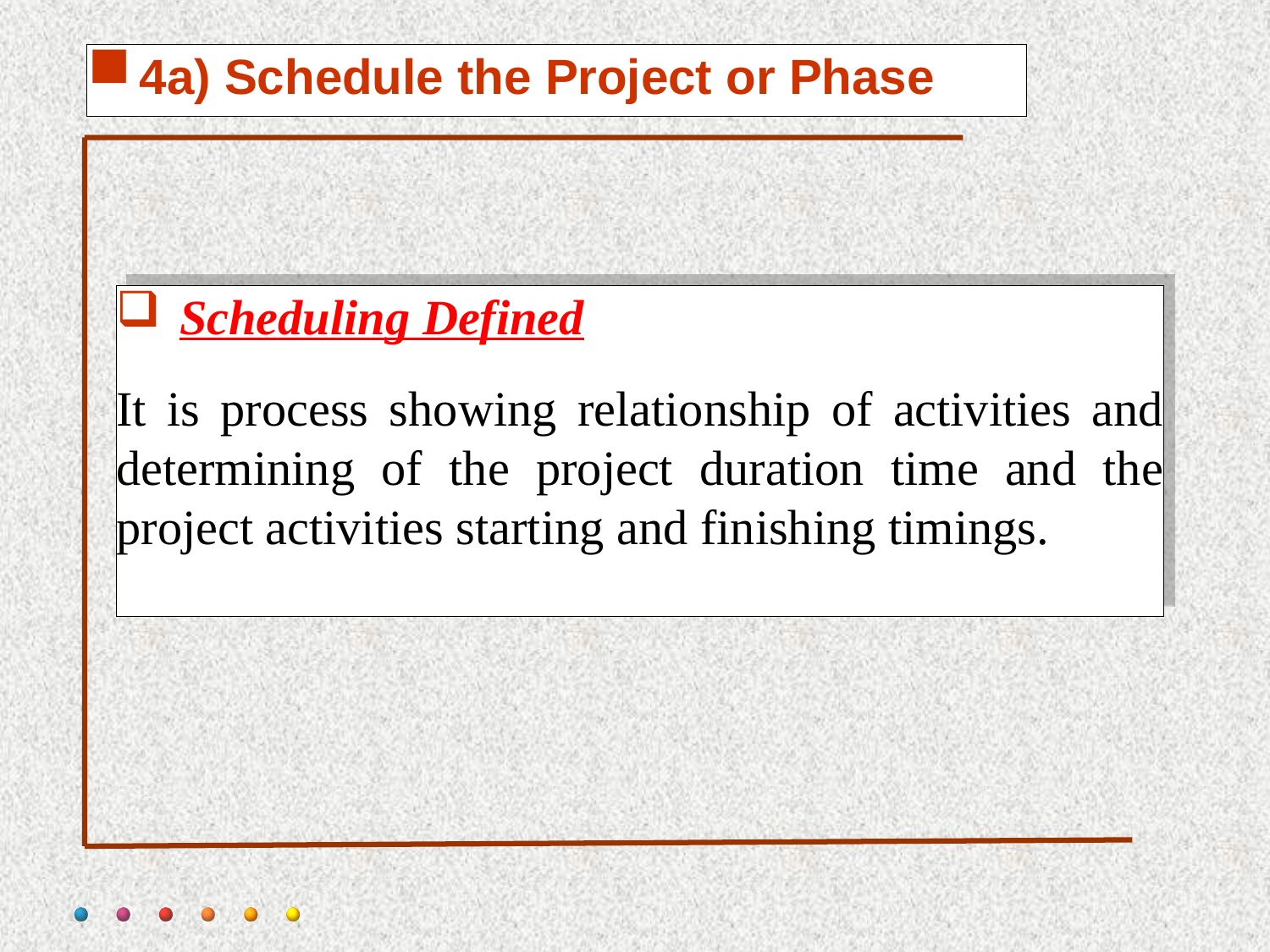

# 4a) Schedule the Project or Phase
Scheduling Defined
It is process showing relationship of activities and determining of the project duration time and the project activities starting and finishing timings.